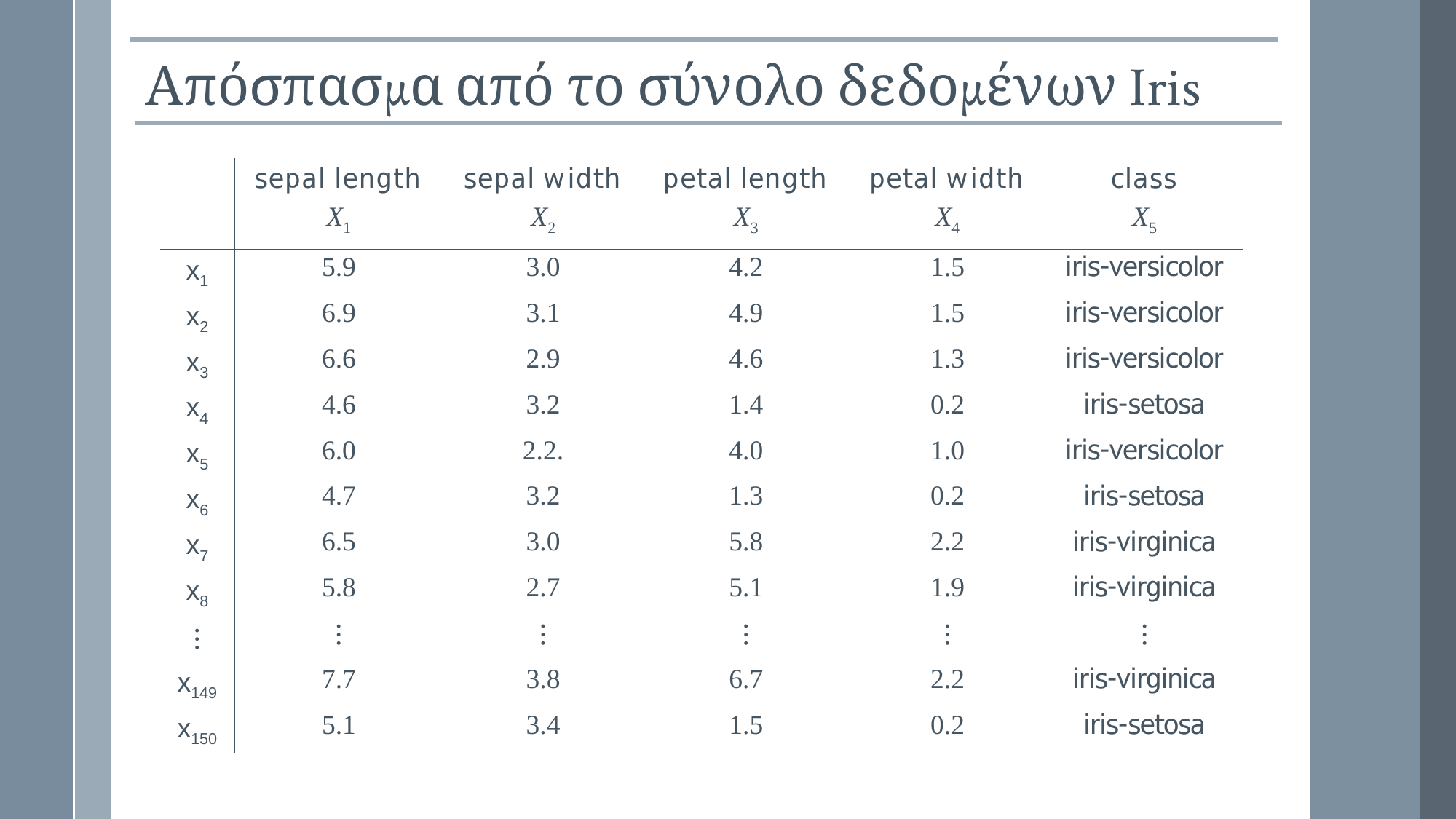

Απόσπασμα από το σύνολο δεδομένων Iris
|  | sepal length | sepal width | petal length | petal width | class |
| --- | --- | --- | --- | --- | --- |
|  | Χ1 | Χ2 | Χ3 | Χ4 | Χ5 |
| x1 | 5.9 | 3.0 | 4.2 | 1.5 | iris-versicolor |
| x2 | 6.9 | 3.1 | 4.9 | 1.5 | iris-versicolor |
| x3 | 6.6 | 2.9 | 4.6 | 1.3 | iris-versicolor |
| x4 | 4.6 | 3.2 | 1.4 | 0.2 | iris-setosa |
| x5 | 6.0 | 2.2. | 4.0 | 1.0 | iris-versicolor |
| x6 | 4.7 | 3.2 | 1.3 | 0.2 | iris-setosa |
| x7 | 6.5 | 3.0 | 5.8 | 2.2 | iris-virginica |
| x8 | 5.8 | 2.7 | 5.1 | 1.9 | iris-virginica |
| ⋮ | ⋮ | ⋮ | ⋮ | ⋮ | ⋮ |
| x149 | 7.7 | 3.8 | 6.7 | 2.2 | iris-virginica |
| x150 | 5.1 | 3.4 | 1.5 | 0.2 | iris-setosa |